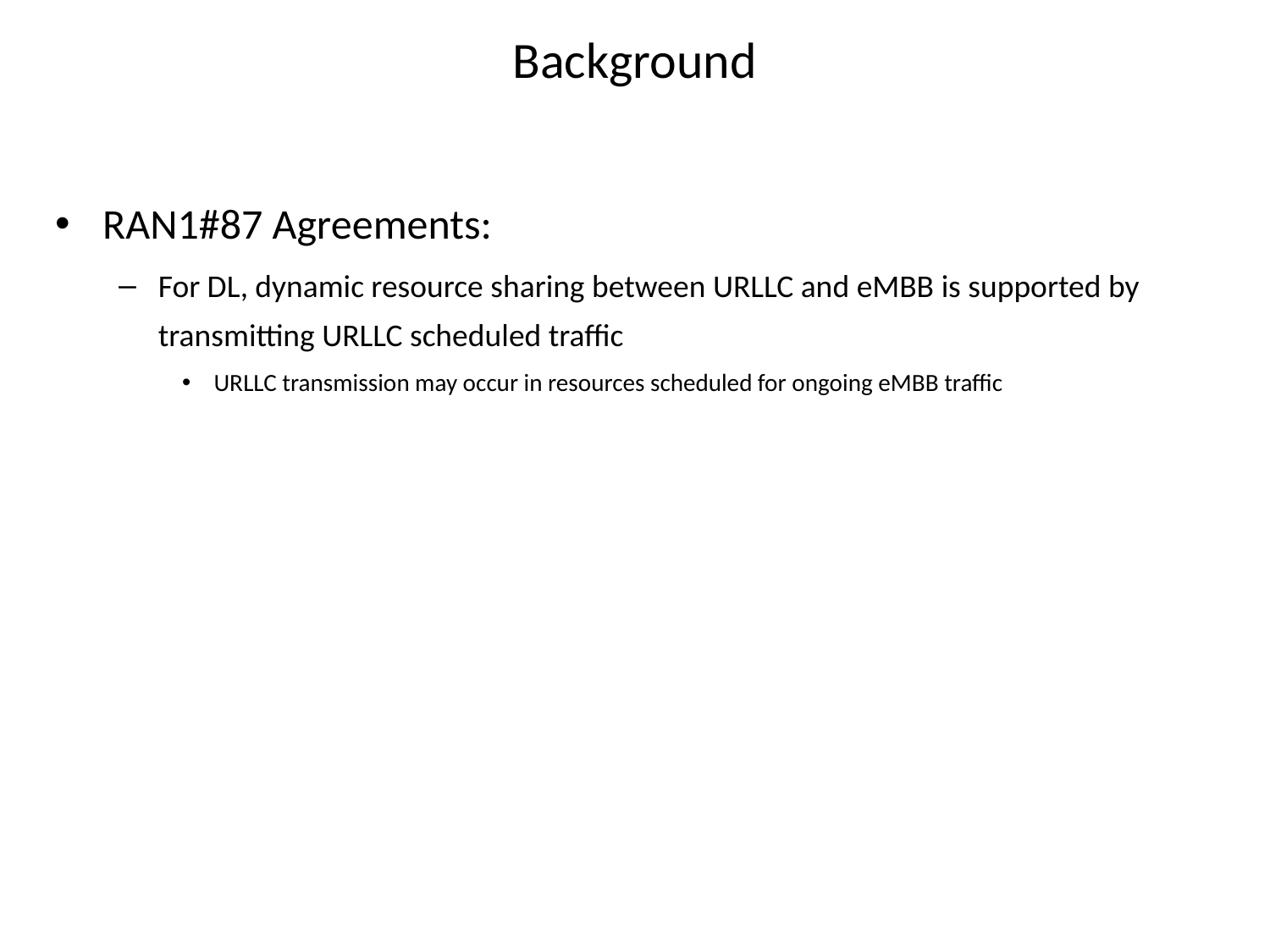

# Background

RAN1#87 Agreements:
For DL, dynamic resource sharing between URLLC and eMBB is supported by transmitting URLLC scheduled traffic
URLLC transmission may occur in resources scheduled for ongoing eMBB traffic